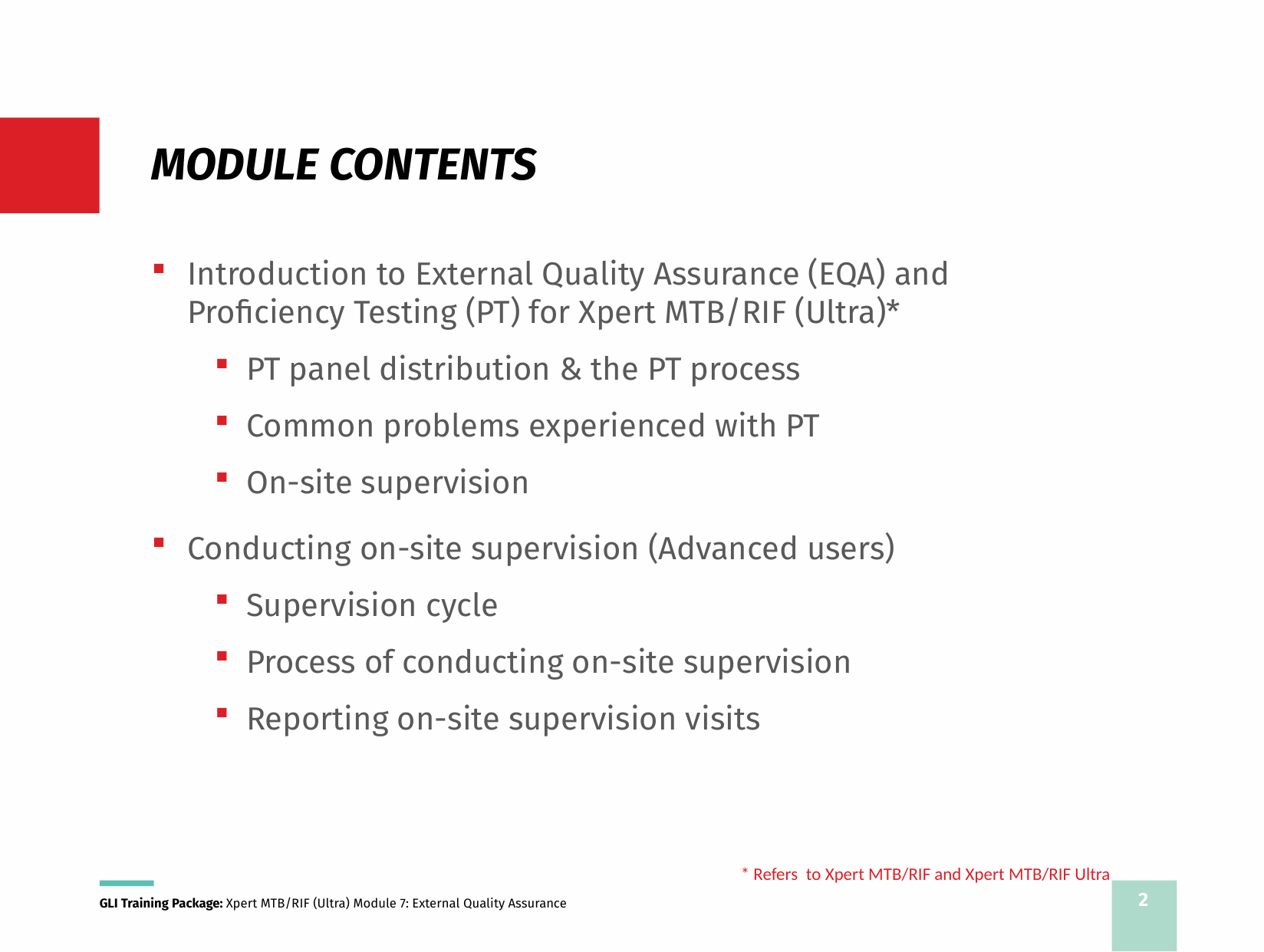

# MODULE CONTENTS
Introduction to External Quality Assurance (EQA) and Proficiency Testing (PT) for Xpert MTB/RIF (Ultra)*
PT panel distribution & the PT process
Common problems experienced with PT
On-site supervision
Conducting on-site supervision (Advanced users)
Supervision cycle
Process of conducting on-site supervision
Reporting on-site supervision visits

* Refers  to Xpert MTB/RIF and Xpert MTB/RIF Ultra